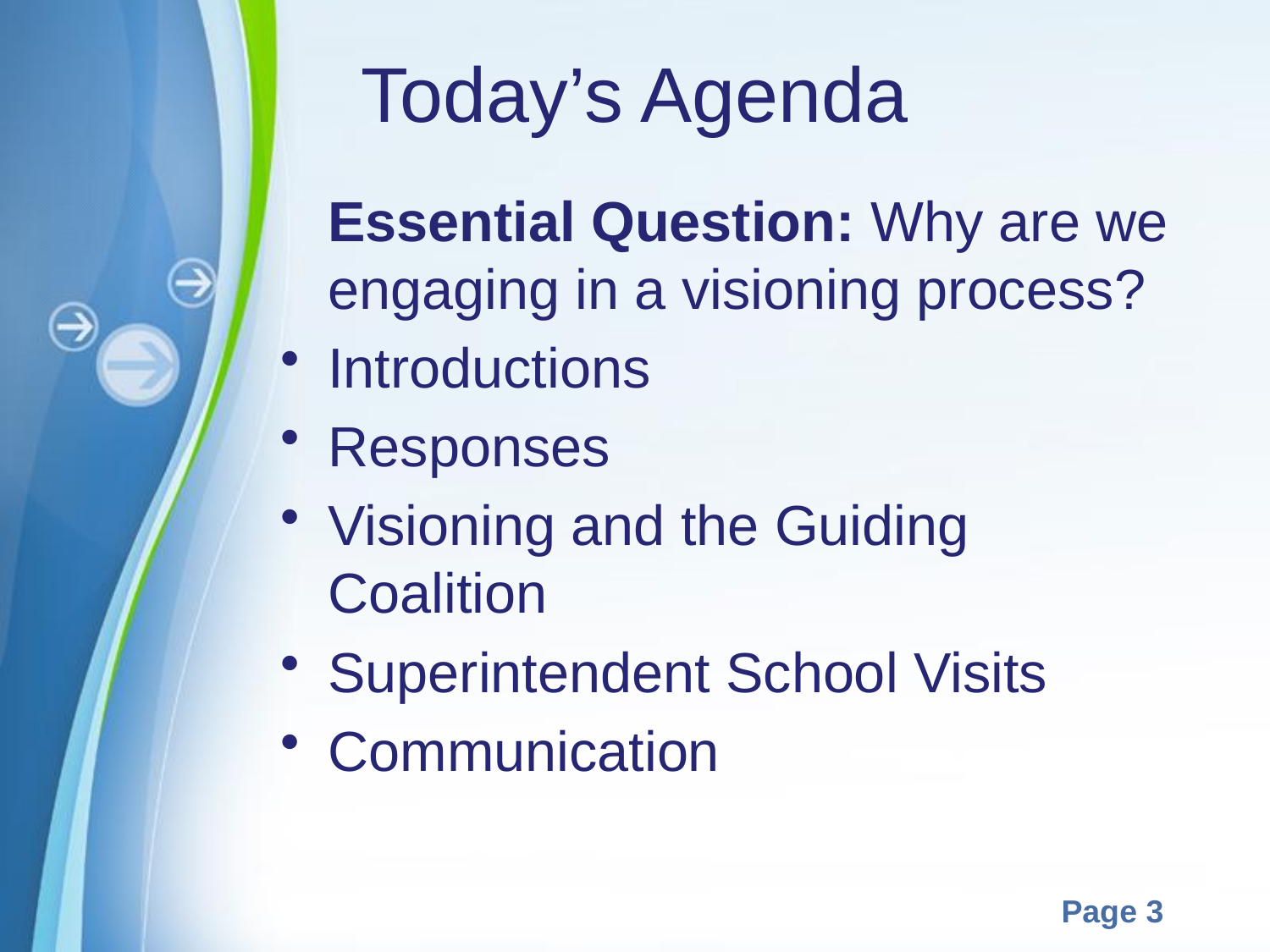

# Today’s Agenda
	Essential Question: Why are we engaging in a visioning process?
Introductions
Responses
Visioning and the Guiding Coalition
Superintendent School Visits
Communication